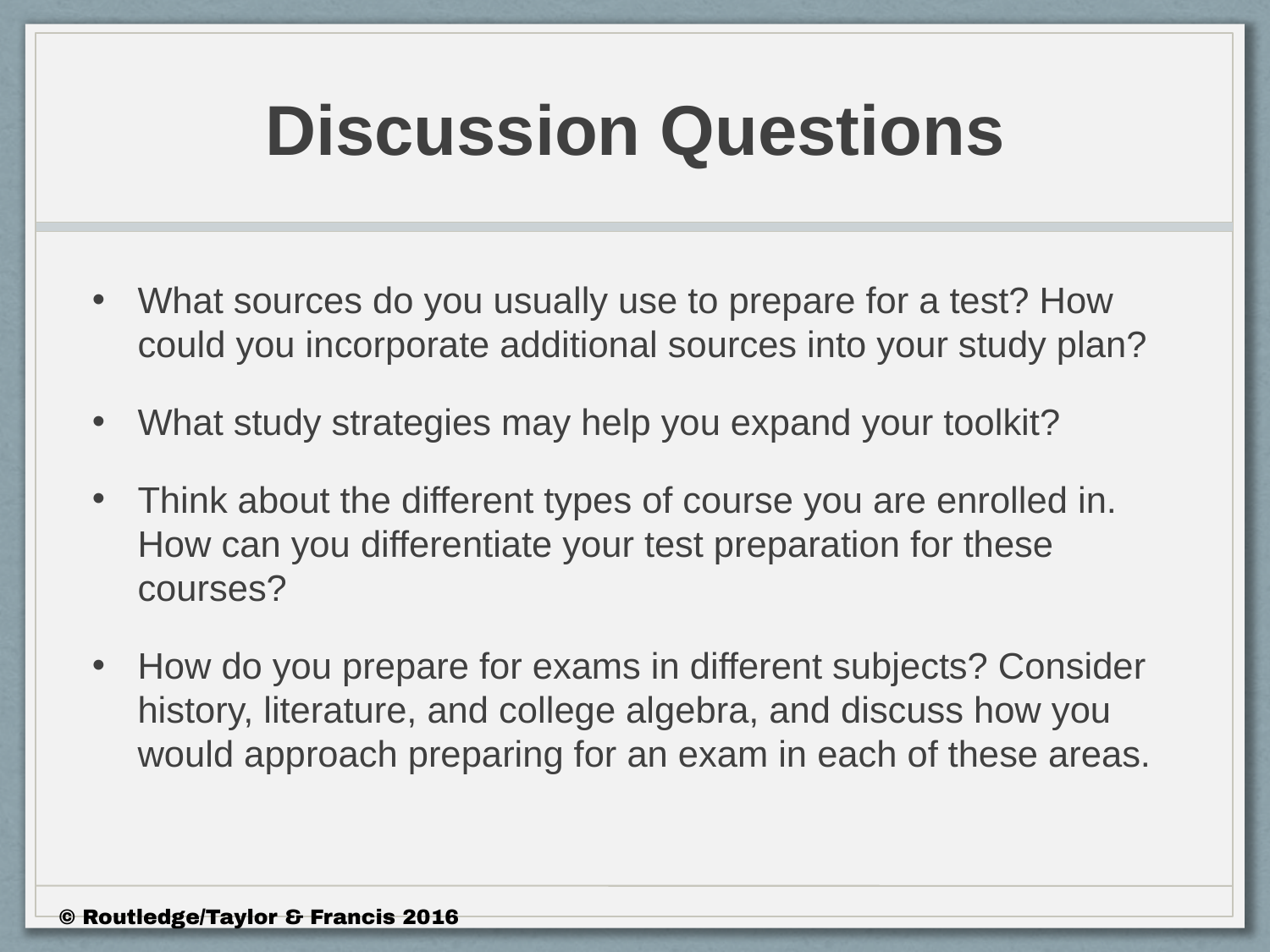

# Discussion Questions
What sources do you usually use to prepare for a test? How could you incorporate additional sources into your study plan?
What study strategies may help you expand your toolkit?
Think about the different types of course you are enrolled in. How can you differentiate your test preparation for these courses?
How do you prepare for exams in different subjects? Consider history, literature, and college algebra, and discuss how you would approach preparing for an exam in each of these areas.
© Routledge/Taylor & Francis 2016